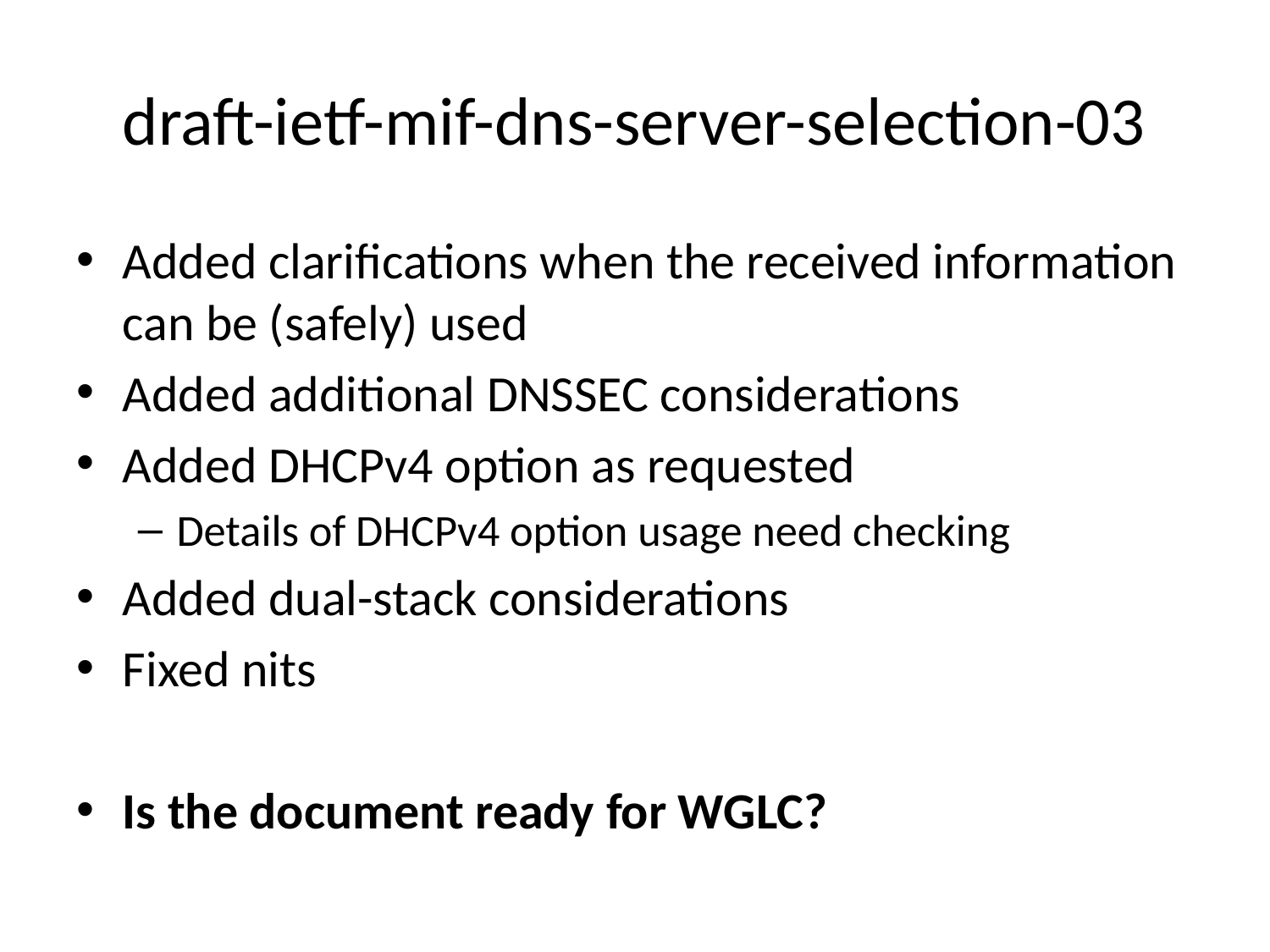

# draft-ietf-mif-dns-server-selection-03
Added clarifications when the received information can be (safely) used
Added additional DNSSEC considerations
Added DHCPv4 option as requested
Details of DHCPv4 option usage need checking
Added dual-stack considerations
Fixed nits

Is the document ready for WGLC?